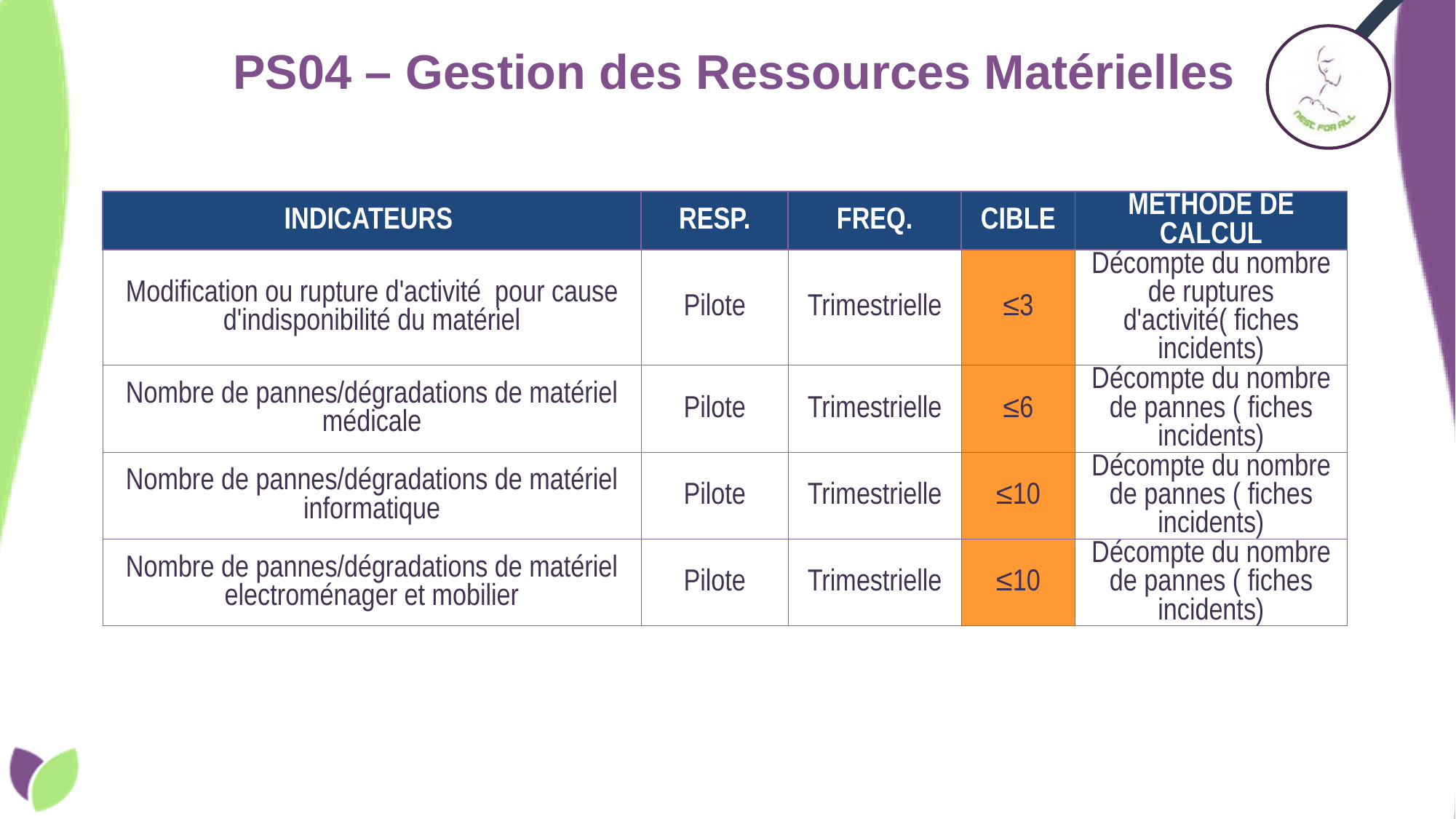

# PS04 – Gestion des Ressources Matérielles
| INDICATEURS | RESP. | FREQ. | CIBLE | METHODE DE CALCUL |
| --- | --- | --- | --- | --- |
| Modification ou rupture d'activité pour cause d'indisponibilité du matériel | Pilote | Trimestrielle | ≤3 | Décompte du nombre de ruptures d'activité( fiches incidents) |
| Nombre de pannes/dégradations de matériel médicale | Pilote | Trimestrielle | ≤6 | Décompte du nombre de pannes ( fiches incidents) |
| Nombre de pannes/dégradations de matériel informatique | Pilote | Trimestrielle | ≤10 | Décompte du nombre de pannes ( fiches incidents) |
| Nombre de pannes/dégradations de matériel electroménager et mobilier | Pilote | Trimestrielle | ≤10 | Décompte du nombre de pannes ( fiches incidents) |